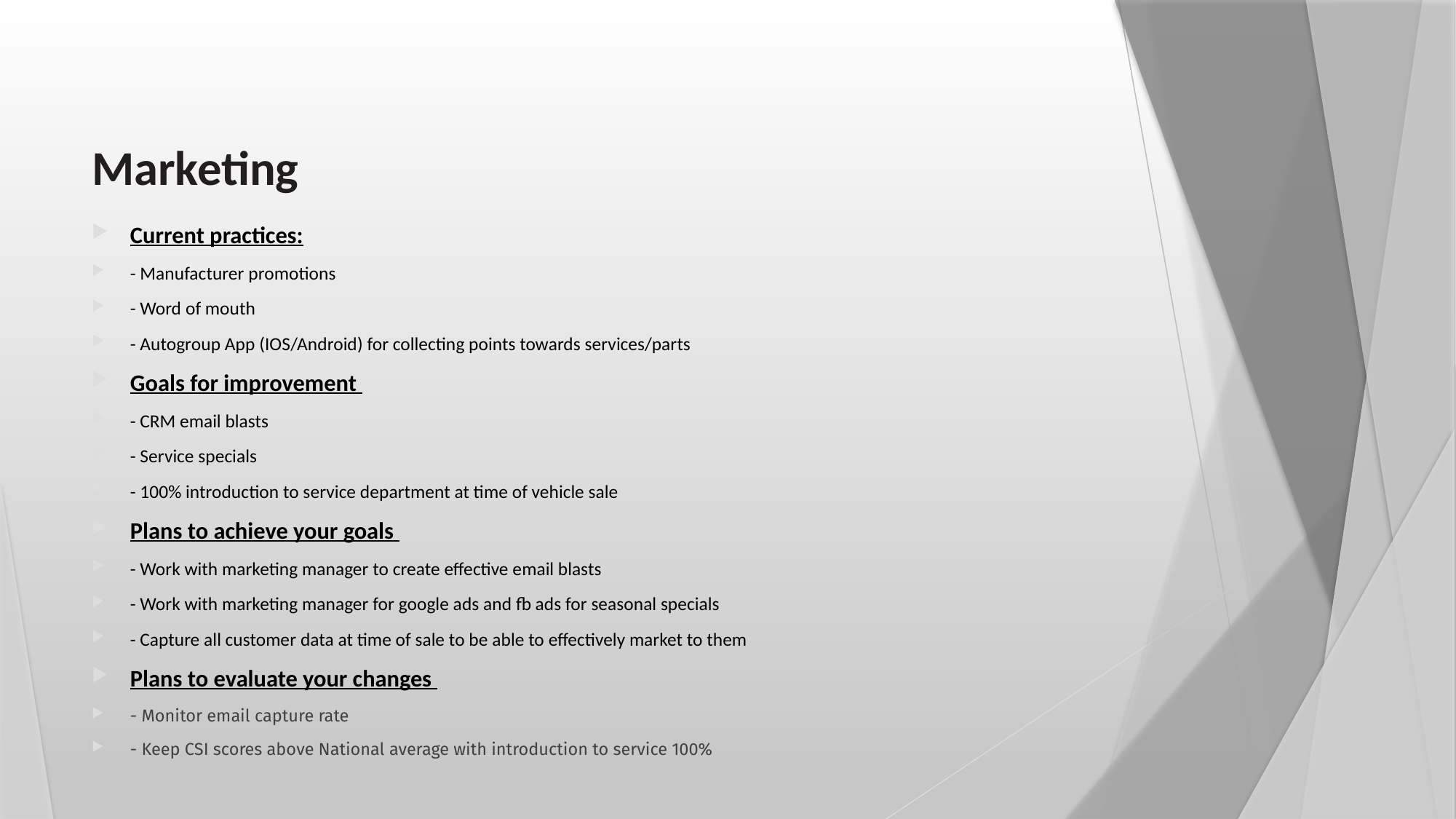

# Marketing

Current practices:
- Manufacturer promotions
- Word of mouth
- Autogroup App (IOS/Android) for collecting points towards services/parts
Goals for improvement
- CRM email blasts
- Service specials
- 100% introduction to service department at time of vehicle sale
Plans to achieve your goals
- Work with marketing manager to create effective email blasts
- Work with marketing manager for google ads and fb ads for seasonal specials
- Capture all customer data at time of sale to be able to effectively market to them
Plans to evaluate your changes
- Monitor email capture rate
- Keep CSI scores above National average with introduction to service 100%